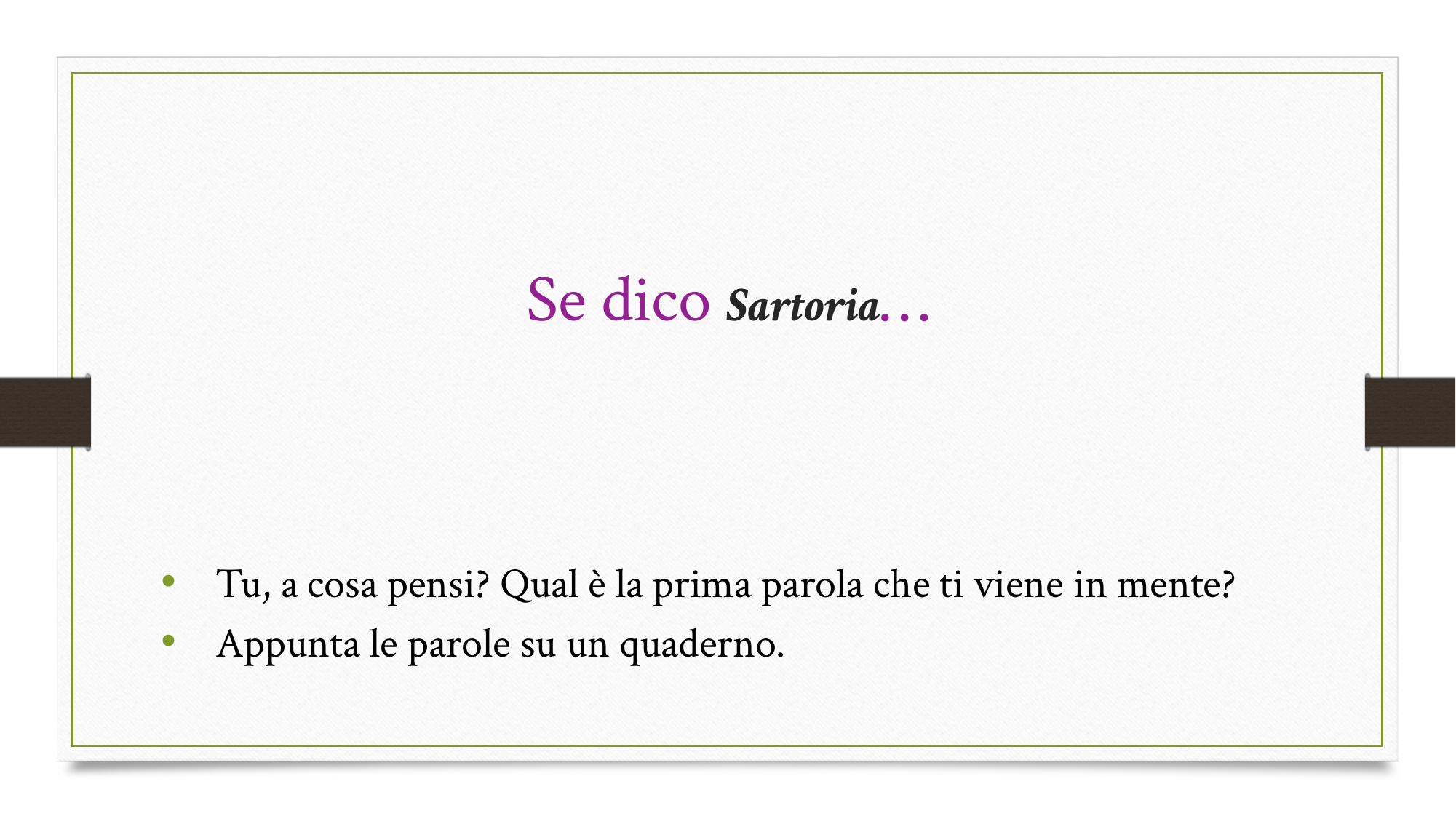

# Se dico Sartoria…
Tu, a cosa pensi? Qual è la prima parola che ti viene in mente?
Appunta le parole su un quaderno.